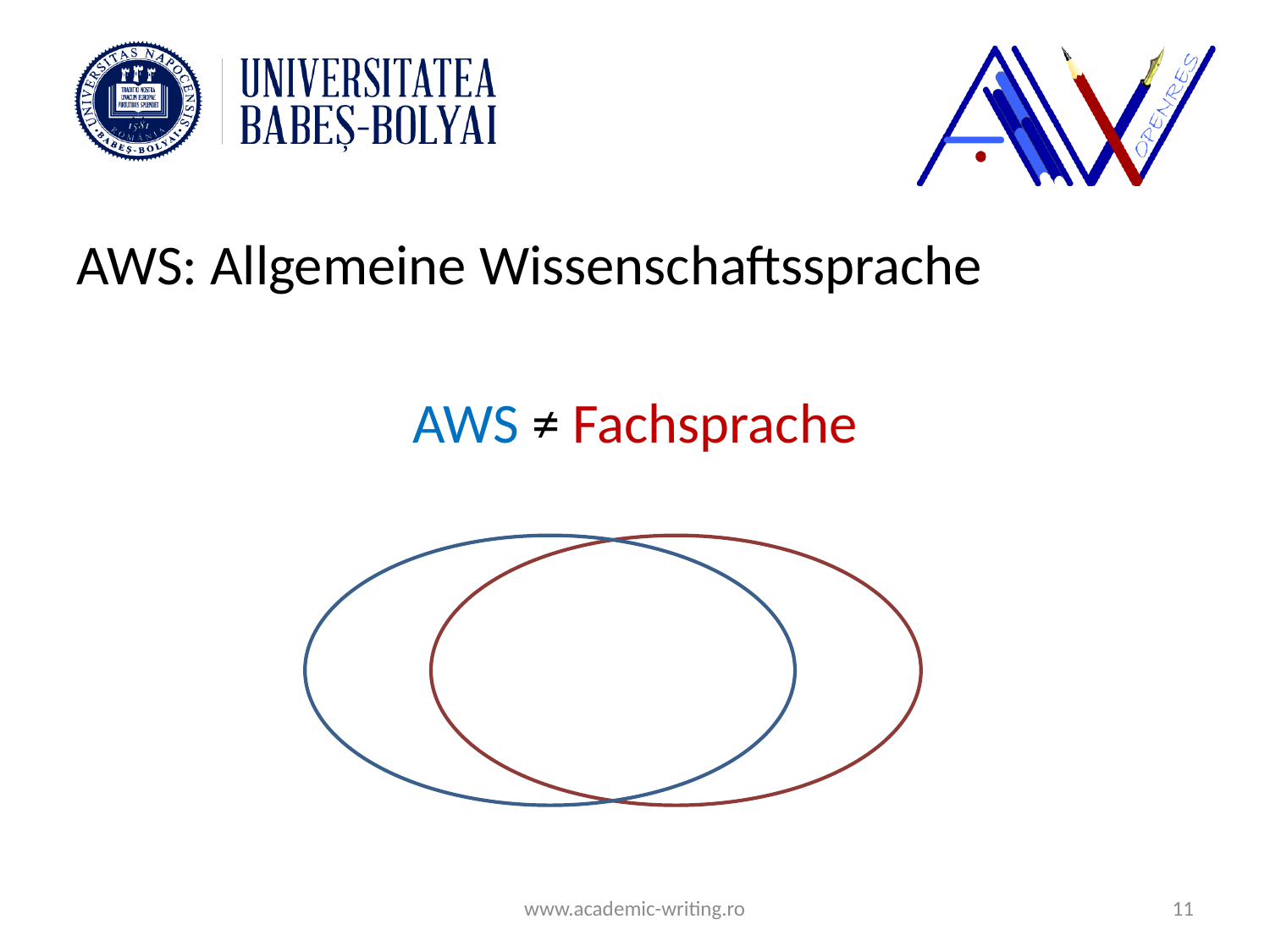

#
AWS: Allgemeine Wissenschaftssprache

AWS ≠ Fachsprache

www.academic-writing.ro
11